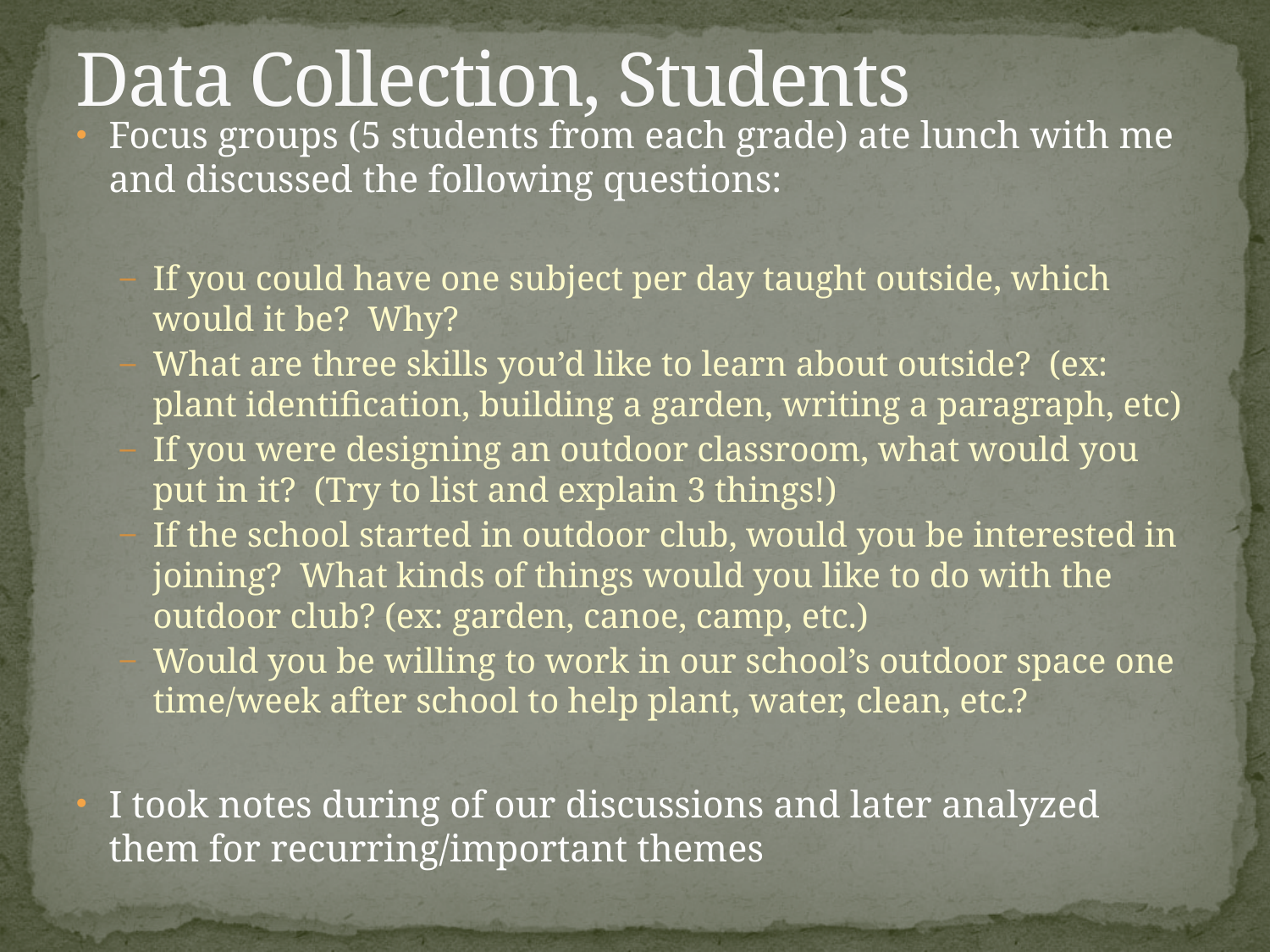

# Data Collection, Students
Focus groups (5 students from each grade) ate lunch with me and discussed the following questions:

If you could have one subject per day taught outside, which would it be?  Why?
What are three skills you’d like to learn about outside?  (ex: plant identification, building a garden, writing a paragraph, etc)
If you were designing an outdoor classroom, what would you put in it?  (Try to list and explain 3 things!)
If the school started in outdoor club, would you be interested in joining?  What kinds of things would you like to do with the outdoor club? (ex: garden, canoe, camp, etc.)
Would you be willing to work in our school’s outdoor space one time/week after school to help plant, water, clean, etc.?

I took notes during of our discussions and later analyzed them for recurring/important themes